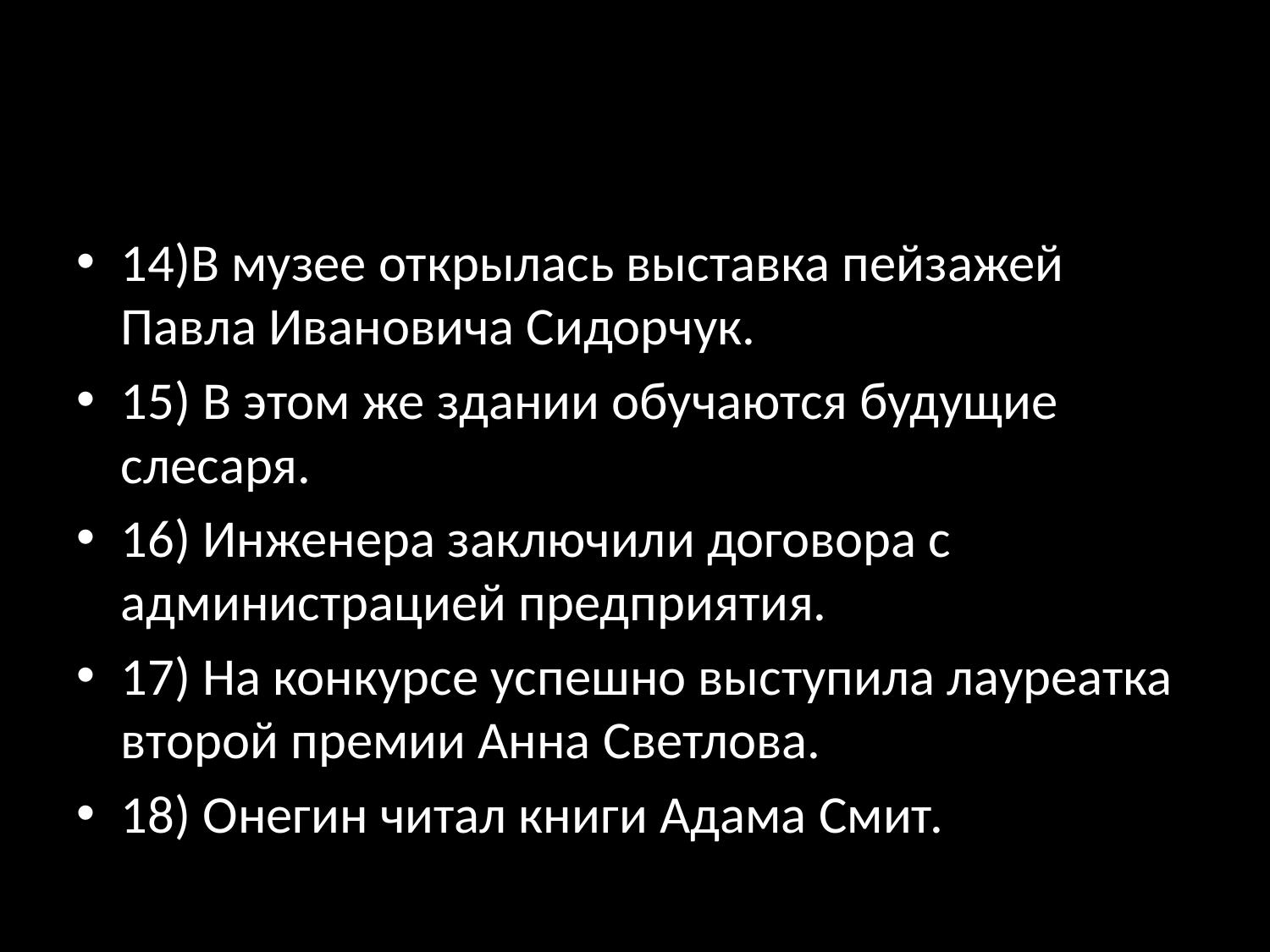

#
14)В музее открылась выставка пейзажей Павла Ивановича Сидорчук.
15) В этом же здании обучаются будущие слесаря.
16) Инженера заключили договора с администрацией предприятия.
17) На конкурсе успешно выступила лауреатка второй премии Анна Светлова.
18) Онегин читал книги Адама Смит.